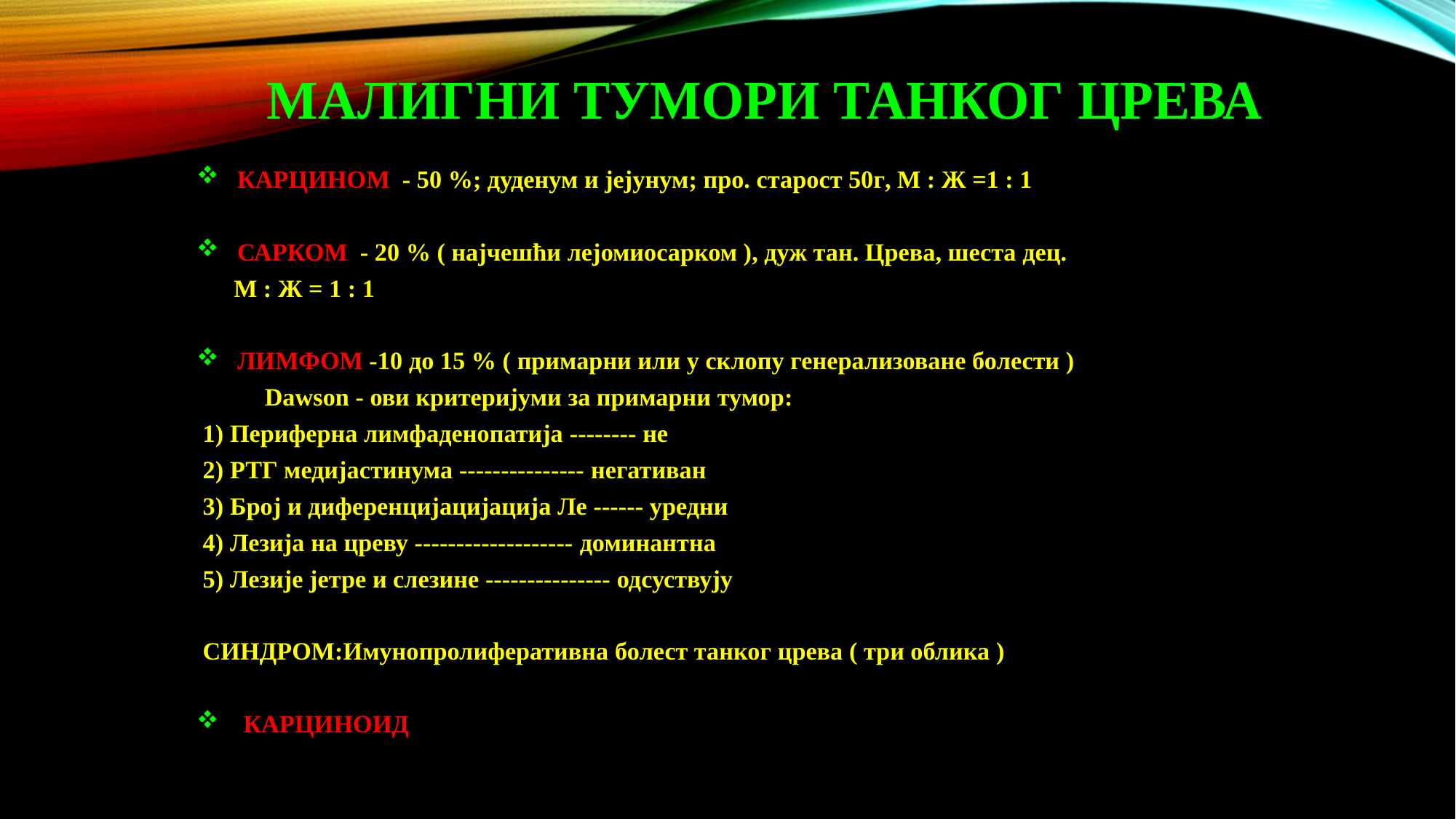

# МАЛИГНИ ТУМОРИ ТАНКОГ ЦРЕВА
КАРЦИНОМ  - 50 %; дуденум и јејунум; про. старост 50г, М : Ж =1 : 1

САРКОМ  - 20 % ( најчешћи лејомиосарком ), дуж тан. Црева, шеста дец.
      М : Ж = 1 : 1

ЛИМФОМ -10 до 15 % ( примарни или у склопу генерализоване болести )
           Dawson - ови критеријуми за примарни тумор:
 1) Периферна лимфаденопатија -------- не
 2) РТГ медијастинума --------------- негативан
 3) Број и диференцијацијација Ле ------ уредни
 4) Лезија на цреву ------------------- доминантна
 5) Лезије јетре и слезине --------------- одсуствују

 СИНДРОМ:Имунопролиферативна болест танког црева ( три облика )

 КАРЦИНОИД